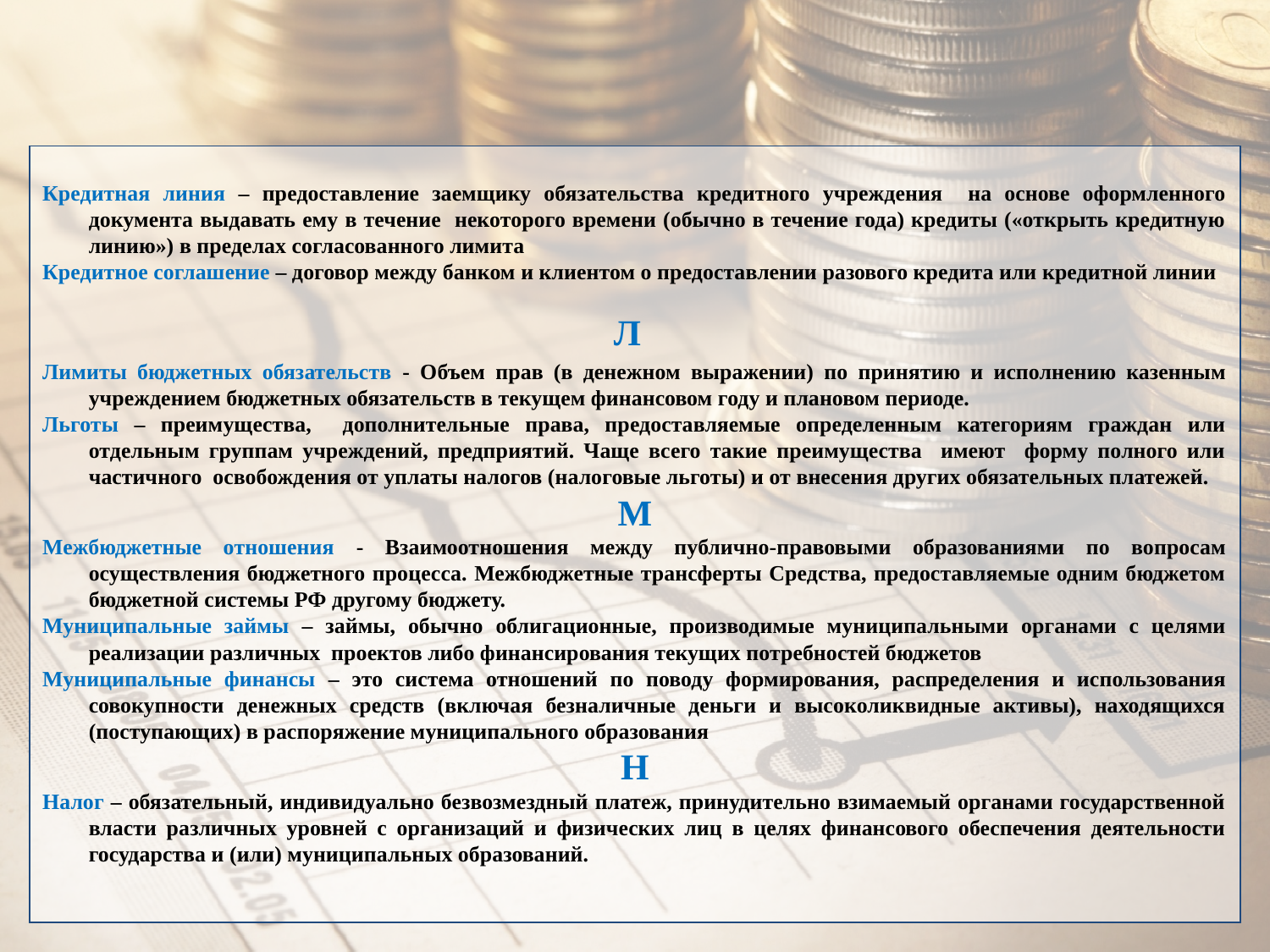

Кредитная линия – предоставление заемщику обязательства кредитного учреждения  на основе оформленного документа выдавать ему в течение  некоторого времени (обычно в течение года) кредиты («открыть кредитную линию») в пределах согласованного лимита
Кредитное соглашение – договор между банком и клиентом о предоставлении разового кредита или кредитной линии
Л
Лимиты бюджетных обязательств - Объем прав (в денежном выражении) по принятию и исполнению казенным учреждением бюджетных обязательств в текущем финансовом году и плановом периоде.
Льготы – преимущества,  дополнительные права, предоставляемые определенным категориям граждан или отдельным группам учреждений, предприятий. Чаще всего такие преимущества  имеют  форму полного или частичного  освобождения от уплаты налогов (налоговые льготы) и от внесения других обязательных платежей.
М
Межбюджетные отношения - Взаимоотношения между публично-правовыми образованиями по вопросам осуществления бюджетного процесса. Межбюджетные трансферты Средства, предоставляемые одним бюджетом бюджетной системы РФ другому бюджету.
Муниципальные займы – займы, обычно облигационные, производимые муниципальными органами с целями реализации различных  проектов либо финансирования текущих потребностей бюджетов
Муниципальные финансы – это система отношений по поводу формирования, распределения и использования совокупности денежных средств (включая безналичные деньги и высоколиквидные активы), находящихся (поступающих) в распоряжение муниципального образования
Н
Налог – обязательный, индивидуально безвозмездный платеж, принудительно взимаемый органами государственной власти различных уровней с организаций и физических лиц в целях финансового обеспечения деятельности государства и (или) муниципальных образований.